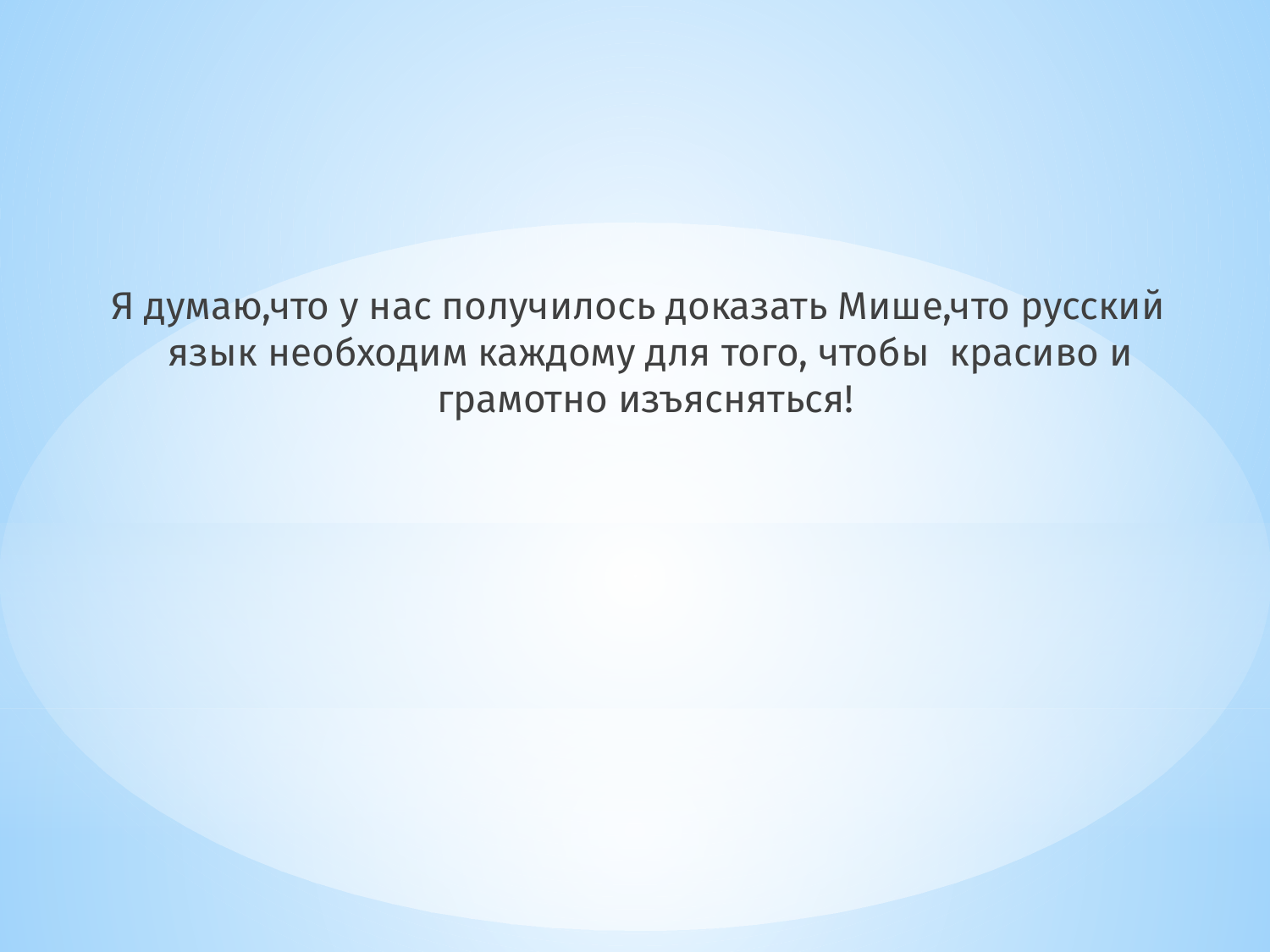

Я думаю,что у нас получилось доказать Мише,что русский язык необходим каждому для того, чтобы  красиво и грамотно изъясняться!